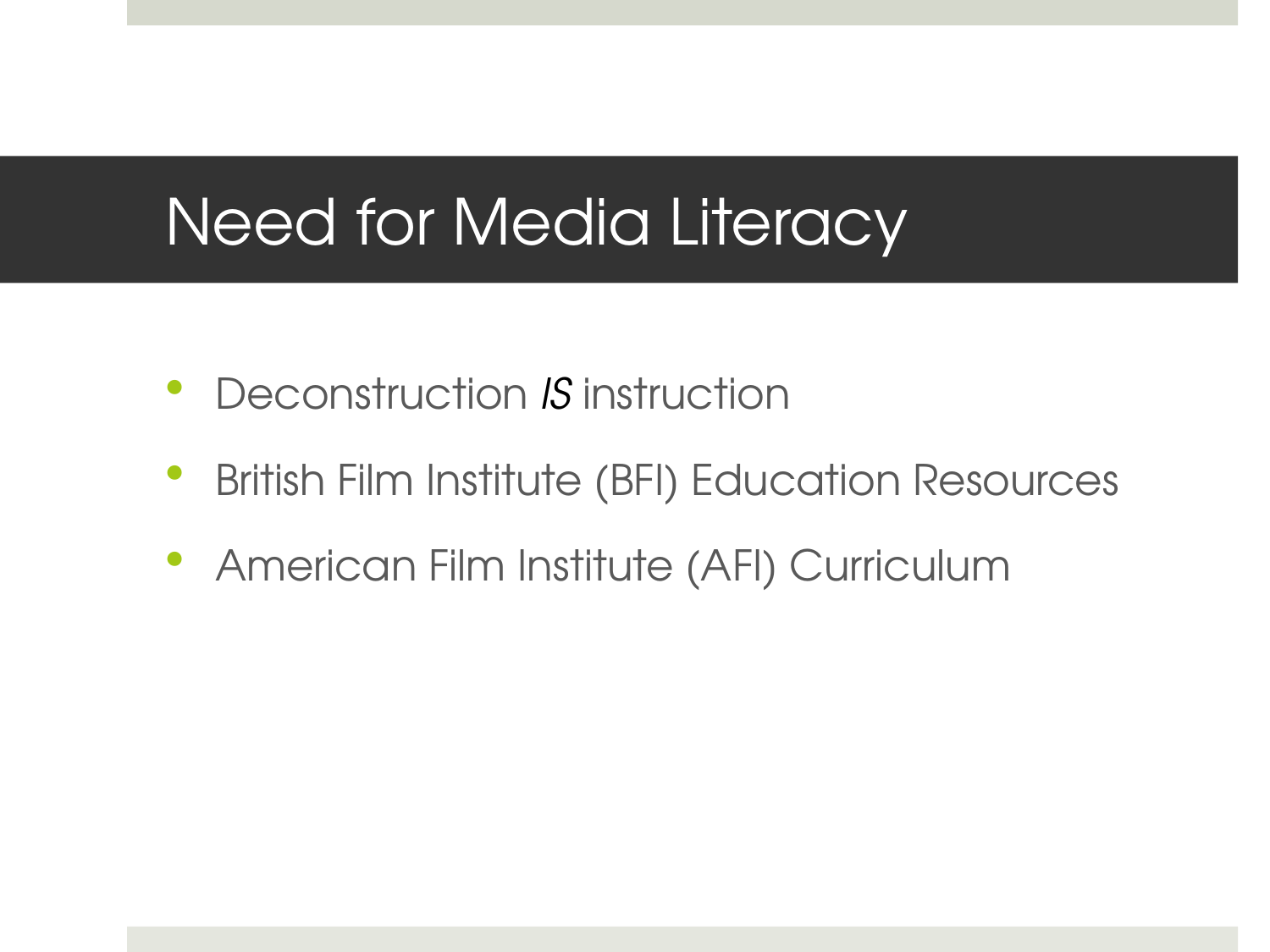

# Need for Media Literacy
Deconstruction IS instruction
British Film Institute (BFI) Education Resources
American Film Institute (AFI) Curriculum